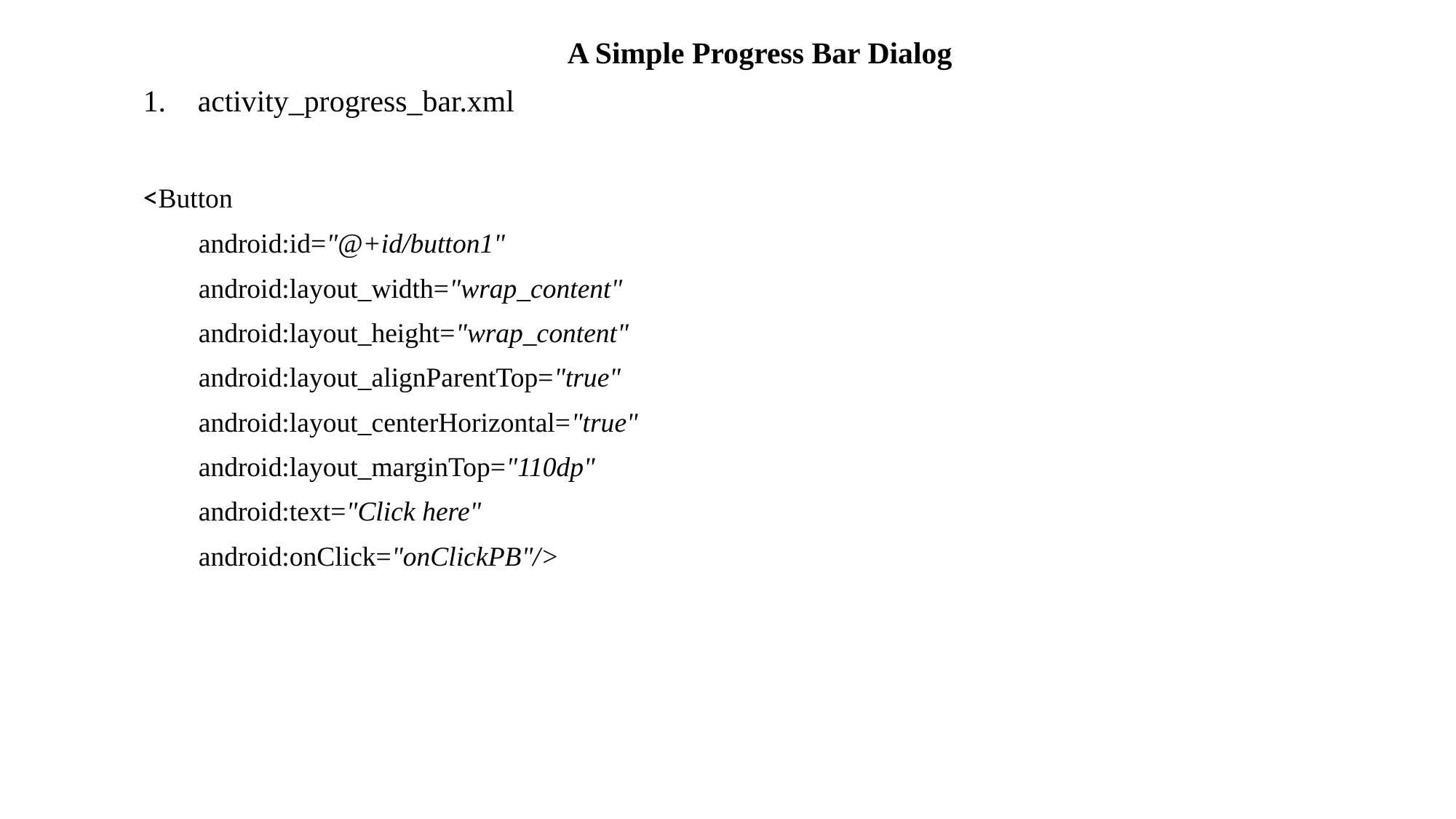

A Simple Progress Bar Dialog
activity_progress_bar.xml

<Button
        android:id="@+id/button1"
        android:layout_width="wrap_content"
        android:layout_height="wrap_content"
        android:layout_alignParentTop="true"
        android:layout_centerHorizontal="true"
        android:layout_marginTop="110dp"
        android:text="Click here"
        android:onClick="onClickPB"/>